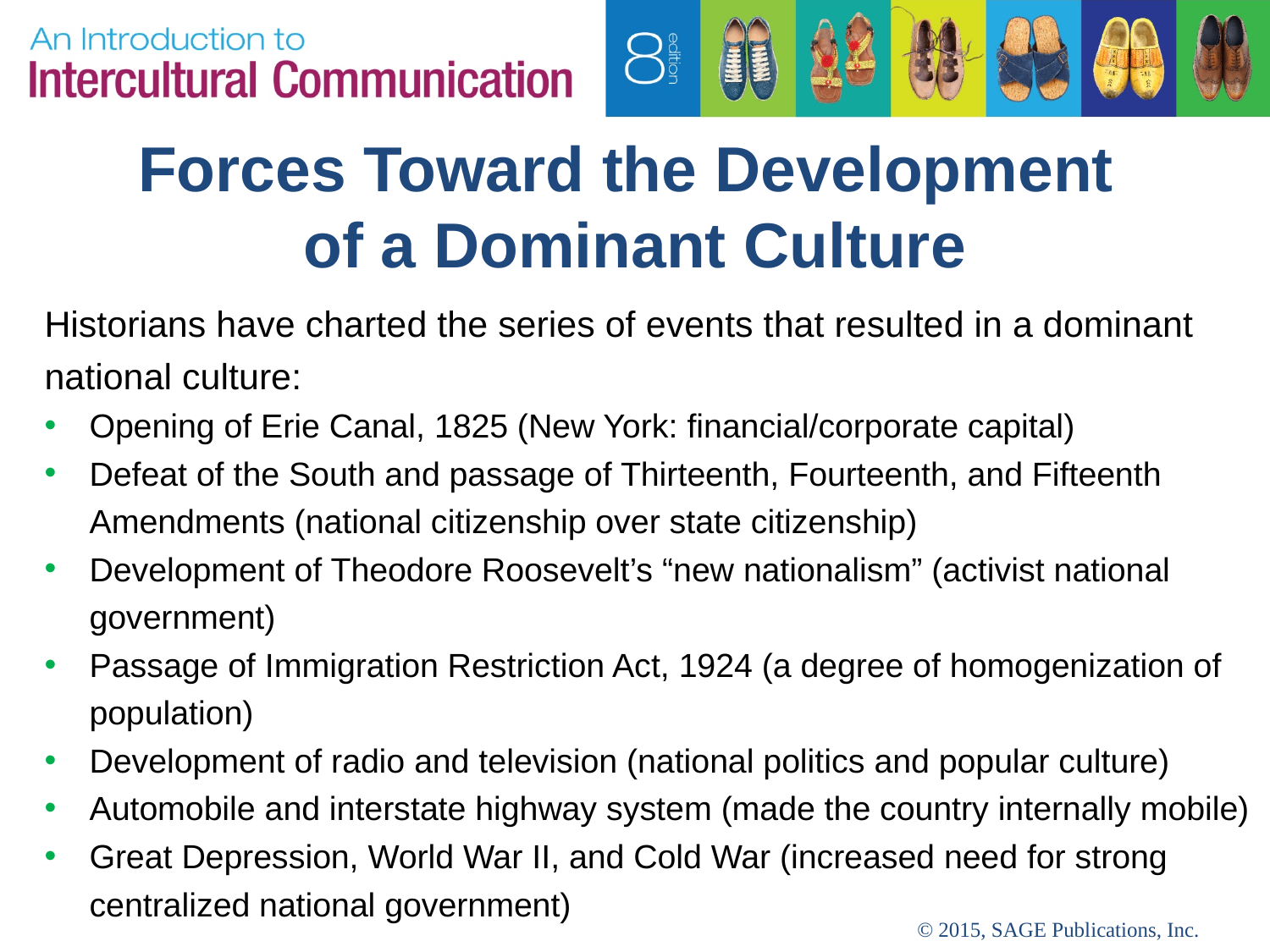

# Forces Toward the Development of a Dominant Culture
Historians have charted the series of events that resulted in a dominant national culture:
Opening of Erie Canal, 1825 (New York: financial/corporate capital)
Defeat of the South and passage of Thirteenth, Fourteenth, and Fifteenth Amendments (national citizenship over state citizenship)
Development of Theodore Roosevelt’s “new nationalism” (activist national government)
Passage of Immigration Restriction Act, 1924 (a degree of homogenization of population)
Development of radio and television (national politics and popular culture)
Automobile and interstate highway system (made the country internally mobile)
Great Depression, World War II, and Cold War (increased need for strong centralized national government)
© 2015, SAGE Publications, Inc.